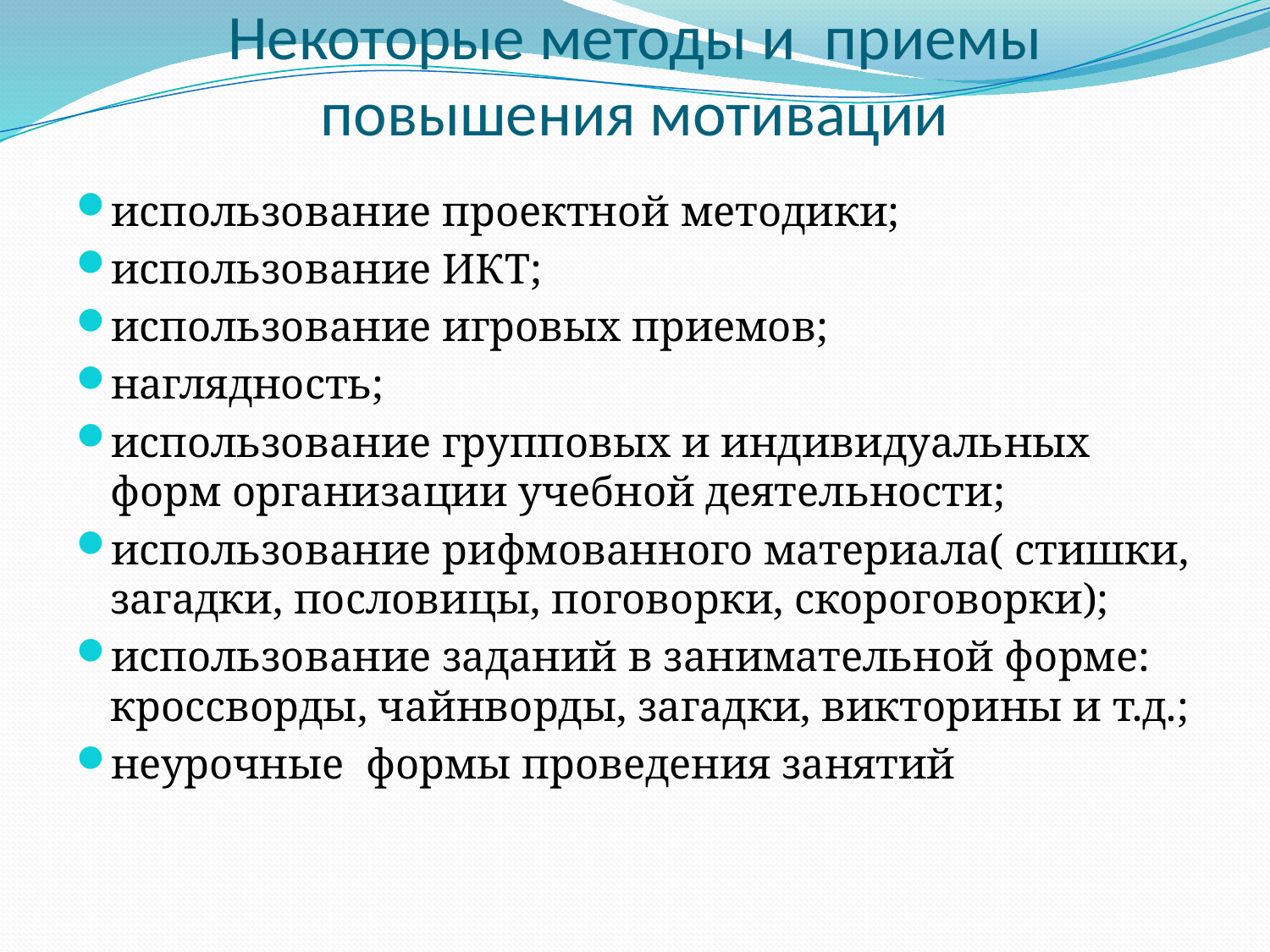

# Некоторые методы и  приемы повышения мотивации
использование проектной методики;
использование ИКТ;
использование игровых приемов;
наглядность;
использование групповых и индивидуальных форм организации учебной деятельности;
использование рифмованного материала( стишки, загадки, пословицы, поговорки, скороговорки);
использование заданий в занимательной форме: кроссворды, чайнворды, загадки, викторины и т.д.;
неурочные  формы проведения занятий